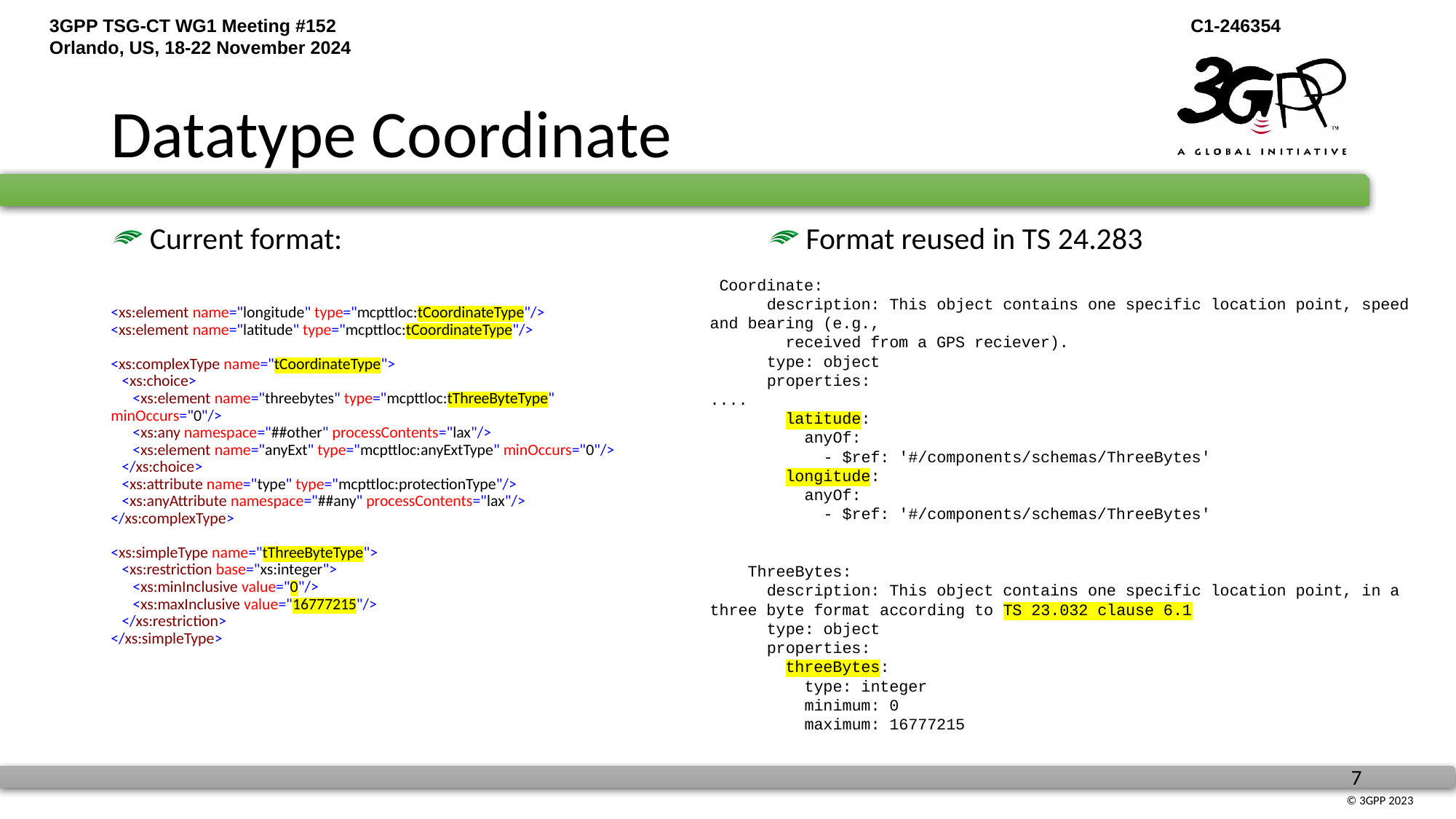

# Datatype Coordinate
 Current format:
<xs:element name="longitude" type="mcpttloc:tCoordinateType"/>
<xs:element name="latitude" type="mcpttloc:tCoordinateType"/>
<xs:complexType name="tCoordinateType">
   <xs:choice>
      <xs:element name="threebytes" type="mcpttloc:tThreeByteType" minOccurs="0"/>
      <xs:any namespace="##other" processContents="lax"/>
      <xs:element name="anyExt" type="mcpttloc:anyExtType" minOccurs="0"/>
   </xs:choice>
   <xs:attribute name="type" type="mcpttloc:protectionType"/>
   <xs:anyAttribute namespace="##any" processContents="lax"/>
</xs:complexType>
<xs:simpleType name="tThreeByteType">
   <xs:restriction base="xs:integer">
      <xs:minInclusive value="0"/>
      <xs:maxInclusive value="16777215"/>
   </xs:restriction>
</xs:simpleType>
 Format reused in TS 24.283
 Coordinate:
      description: This object contains one specific location point, speed and bearing (e.g.,
        received from a GPS reciever).
      type: object
      properties:
....
        latitude:
          anyOf:
            - $ref: '#/components/schemas/ThreeBytes'
        longitude:
          anyOf:
            - $ref: '#/components/schemas/ThreeBytes'

    ThreeBytes:
      description: This object contains one specific location point, in a three byte format according to TS 23.032 clause 6.1
      type: object
      properties:
        threeBytes:
          type: integer
          minimum: 0
          maximum: 16777215